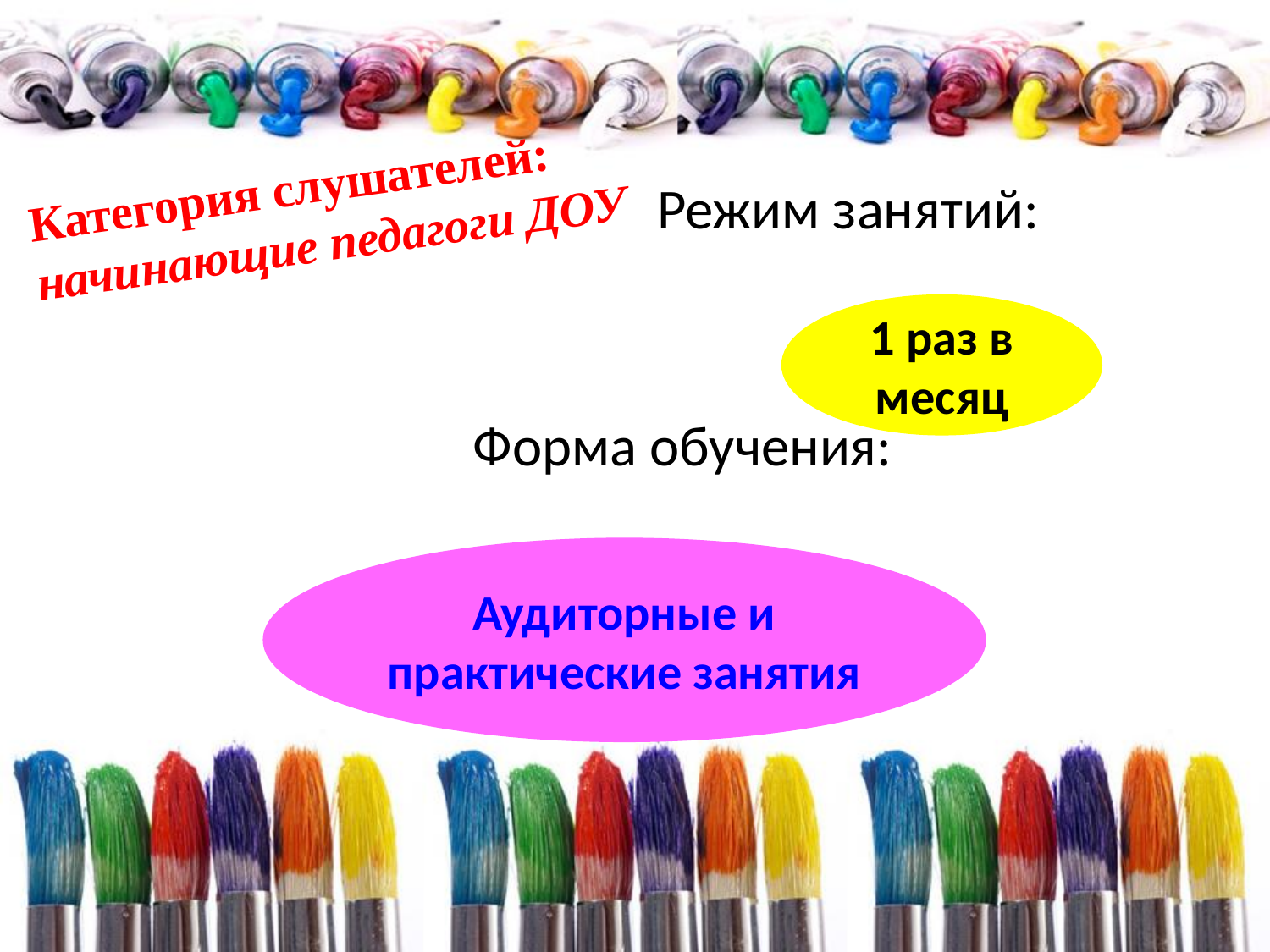

Категория слушателей:
начинающие педагоги ДОУ
             Режим занятий:

				Форма обучения:

1 раз в месяц
Аудиторные и практические занятия